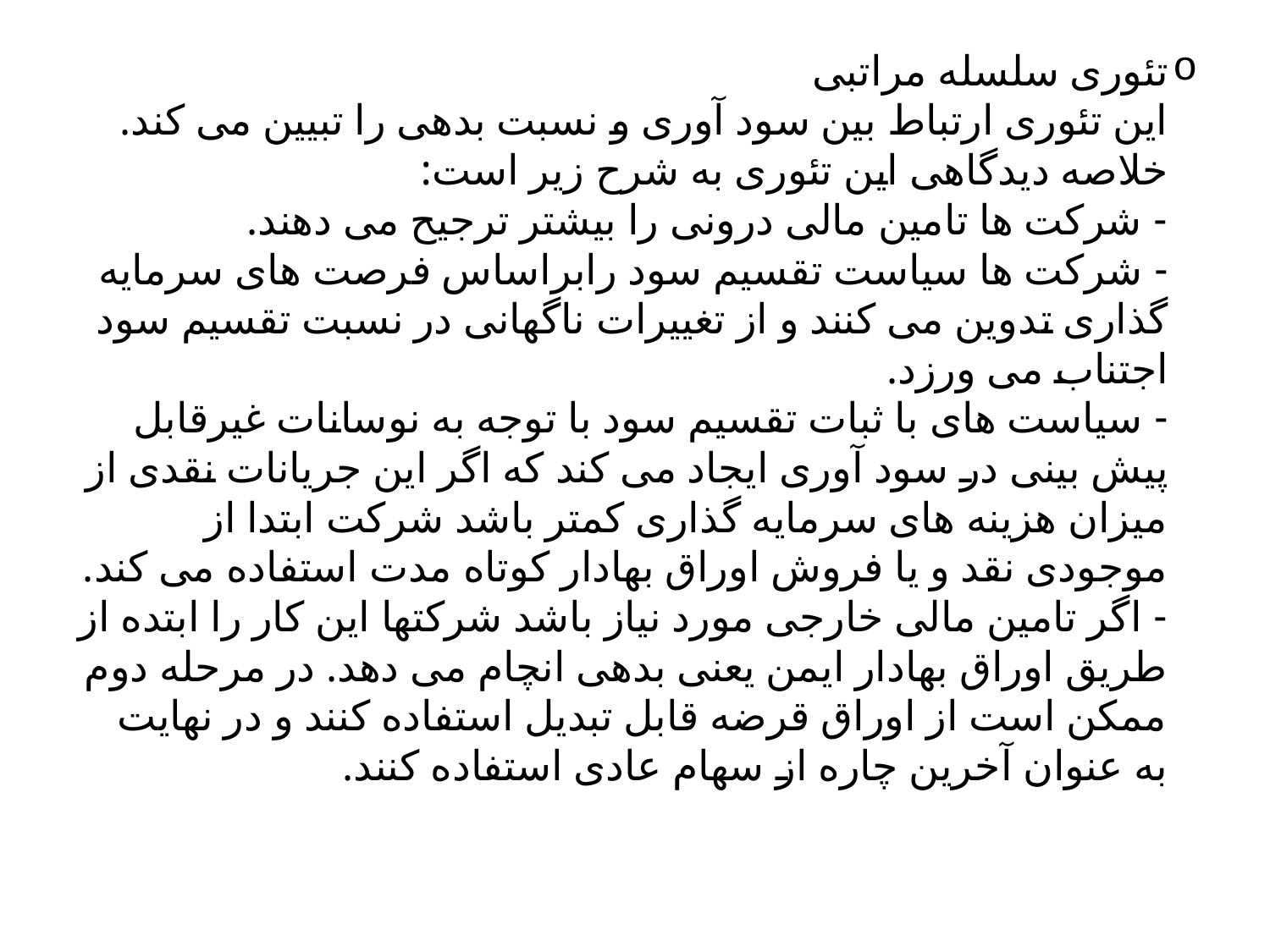

# تئوری سلسله مراتبی این تئوری ارتباط بین سود آوری و نسبت بدهی را تبیین می کند. خلاصه دیدگاهی این تئوری به شرح زیر است: - شرکت ها تامین مالی درونی را بیشتر ترجیح می دهند. - شرکت ها سیاست تقسیم سود رابراساس فرصت های سرمایه گذاری تدوین می کنند و از تغییرات ناگهانی در نسبت تقسیم سود اجتناب می ورزد. - سیاست های با ثبات تقسیم سود با توجه به نوسانات غیرقابل پیش بینی در سود آوری ایجاد می کند که اگر این جریانات نقدی از میزان هزینه های سرمایه گذاری کمتر باشد شرکت ابتدا از موجودی نقد و یا فروش اوراق بهادار کوتاه مدت استفاده می کند. - اگر تامین مالی خارجی مورد نیاز باشد شرکتها این کار را ابتده از طریق اوراق بهادار ایمن یعنی بدهی انچام می دهد. در مرحله دوم ممکن است از اوراق قرضه قابل تبدیل استفاده کنند و در نهایت به عنوان آخرین چاره از سهام عادی استفاده کنند.